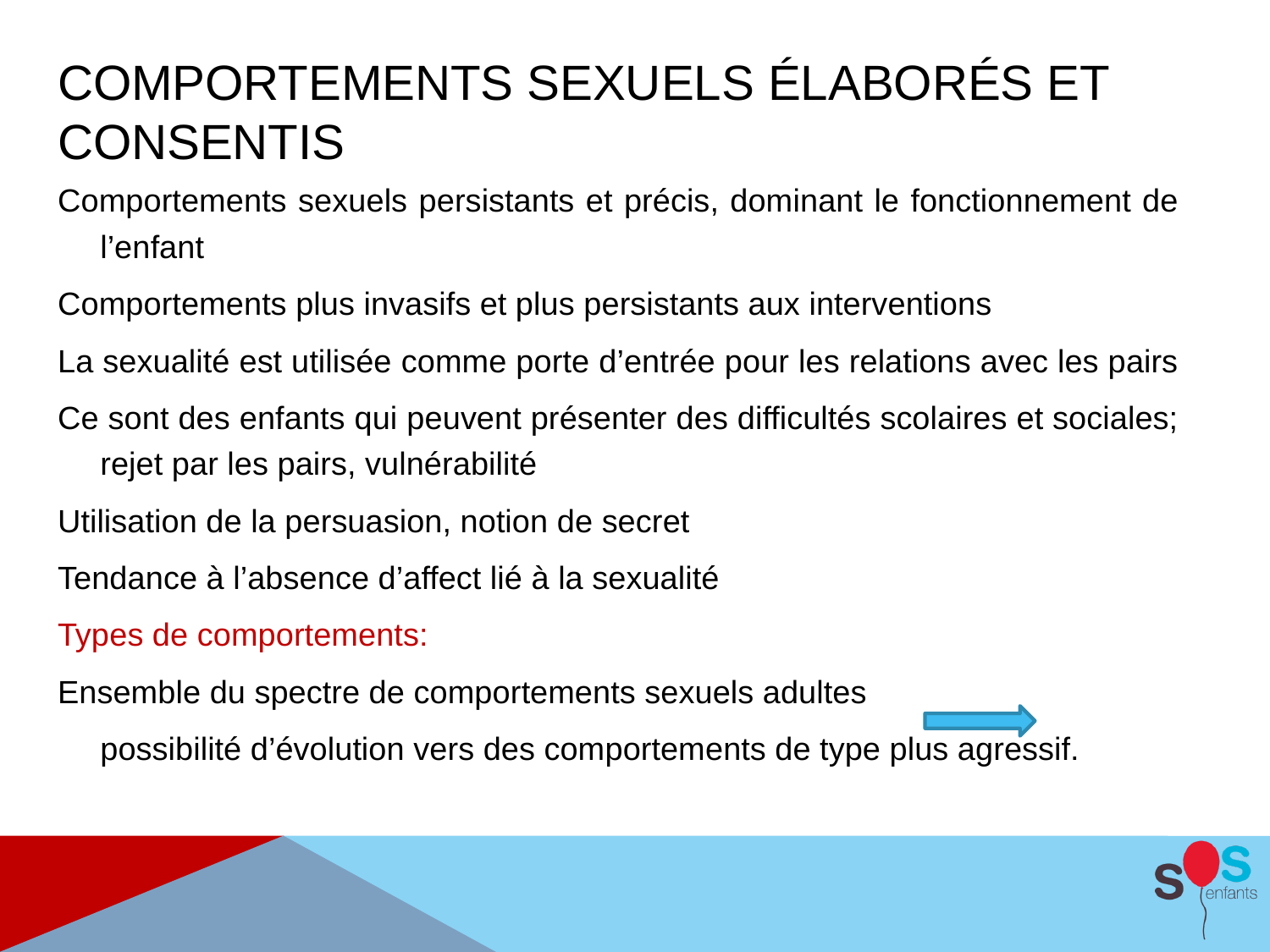

Comportements sexuels élaborés et consentis
Comportements sexuels persistants et précis, dominant le fonctionnement de l’enfant
Comportements plus invasifs et plus persistants aux interventions
La sexualité est utilisée comme porte d’entrée pour les relations avec les pairs
Ce sont des enfants qui peuvent présenter des difficultés scolaires et sociales; rejet par les pairs, vulnérabilité
Utilisation de la persuasion, notion de secret
Tendance à l’absence d’affect lié à la sexualité
Types de comportements:
Ensemble du spectre de comportements sexuels adultes
	possibilité d’évolution vers des comportements de type plus agressif.